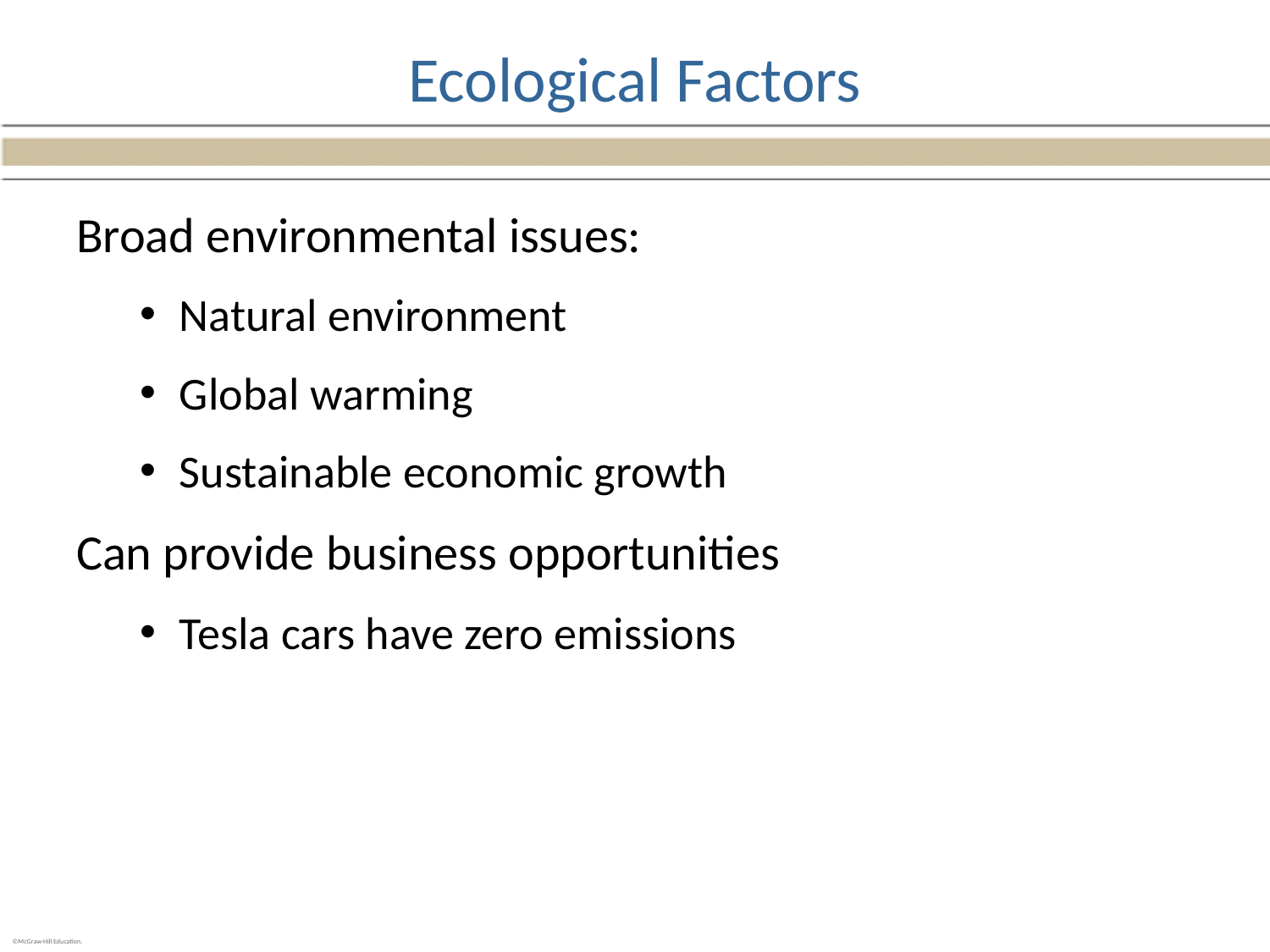

# Ecological Factors
Broad environmental issues:
Natural environment
Global warming
Sustainable economic growth
Can provide business opportunities
Tesla cars have zero emissions